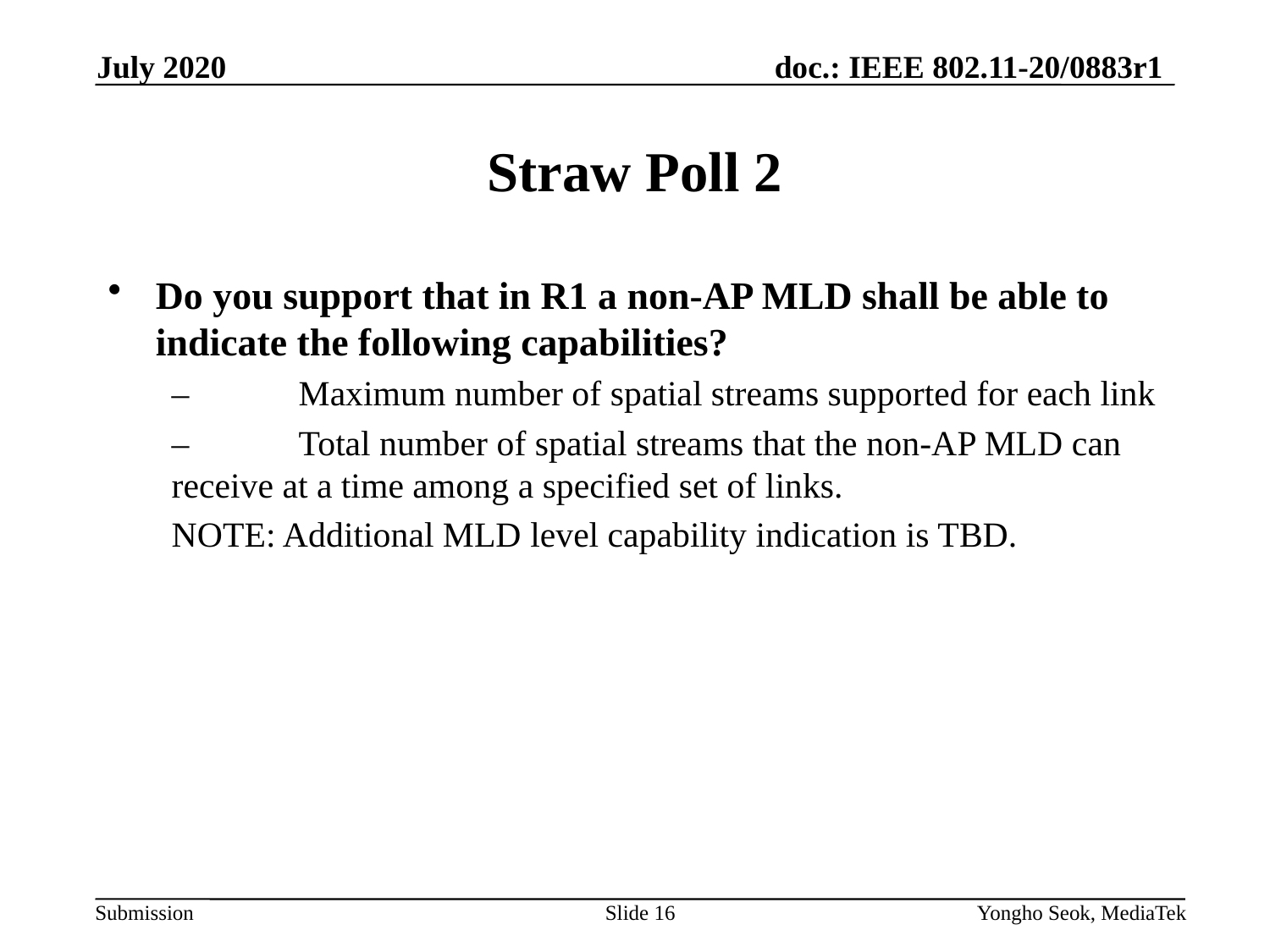

July 2020
# Straw Poll 2
Do you support that in R1 a non-AP MLD shall be able to indicate the following capabilities?
–	Maximum number of spatial streams supported for each link
–	Total number of spatial streams that the non-AP MLD can receive at a time among a specified set of links.
NOTE: Additional MLD level capability indication is TBD.
Slide 16
Yongho Seok, MediaTek